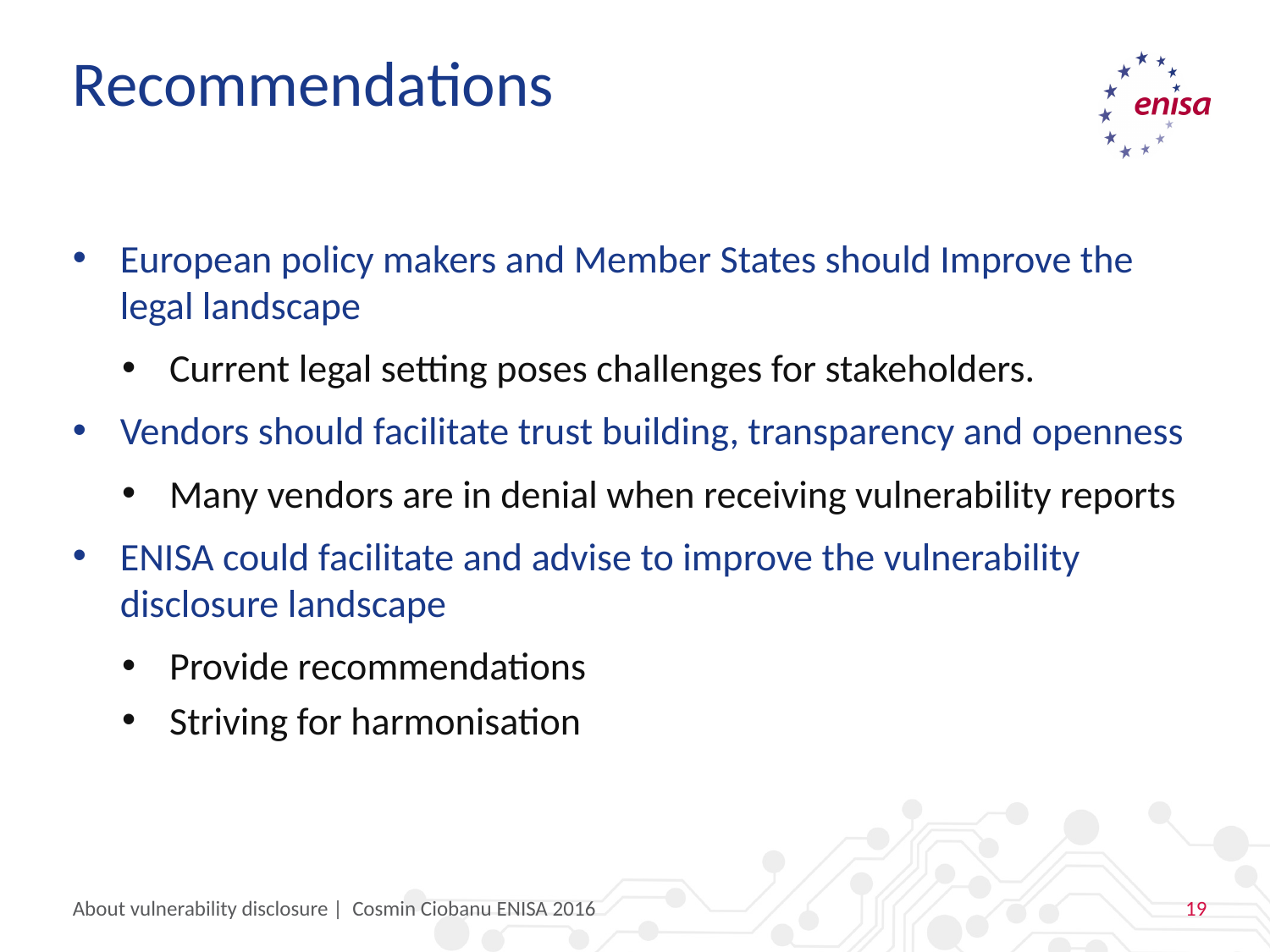

# Recommendations
European policy makers and Member States should Improve the legal landscape
Current legal setting poses challenges for stakeholders.
Vendors should facilitate trust building, transparency and openness
Many vendors are in denial when receiving vulnerability reports
ENISA could facilitate and advise to improve the vulnerability disclosure landscape
Provide recommendations
Striving for harmonisation

About vulnerability disclosure |  Cosmin Ciobanu ENISA 2016